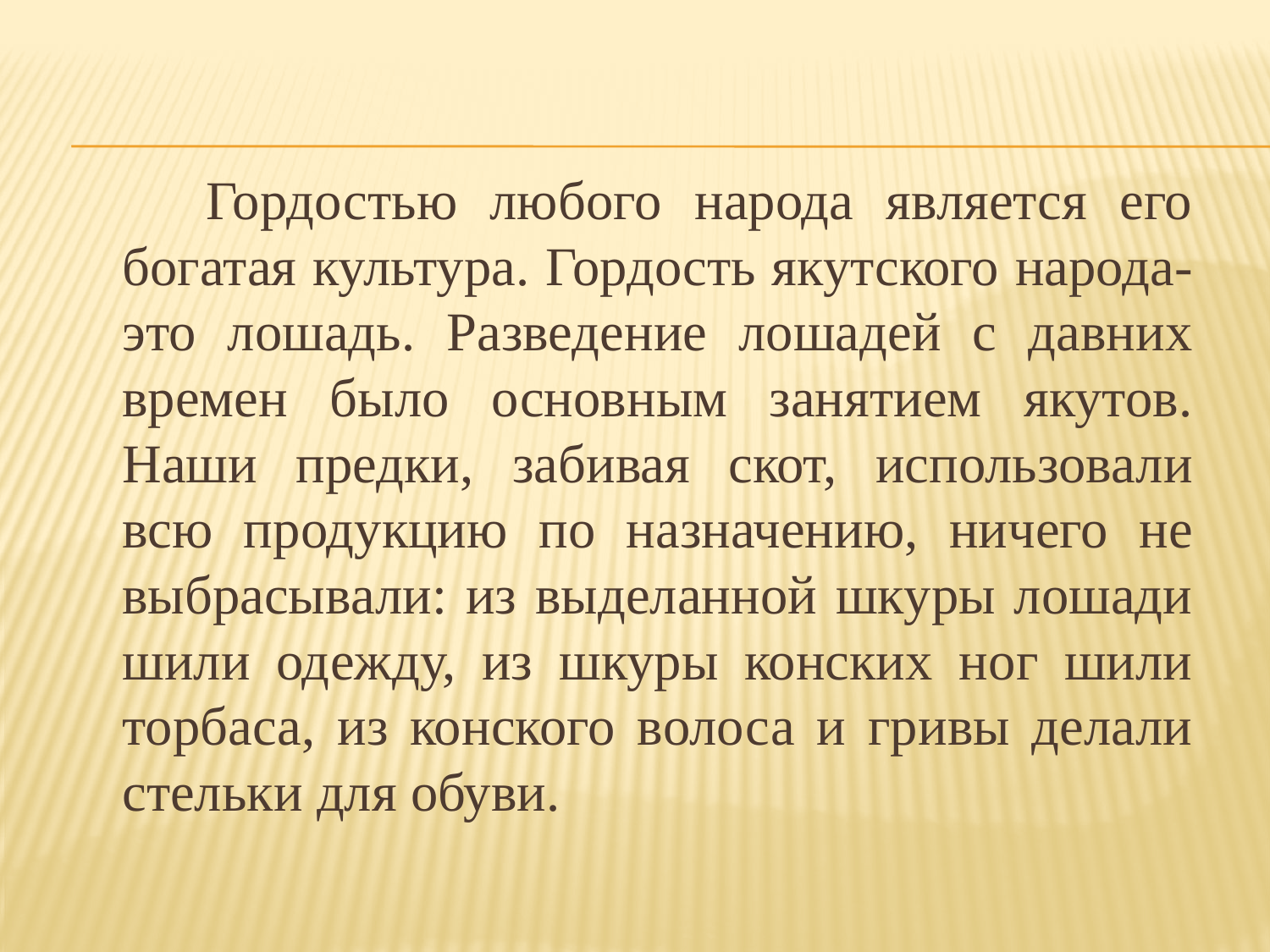

Гордостью любого народа является его богатая культура. Гордость якутского народа- это лошадь. Разведение лошадей с давних времен было основным занятием якутов. Наши предки, забивая скот, использовали всю продукцию по назначению, ничего не выбрасывали: из выделанной шкуры лошади шили одежду, из шкуры конских ног шили торбаса, из конского волоса и гривы делали стельки для обуви.